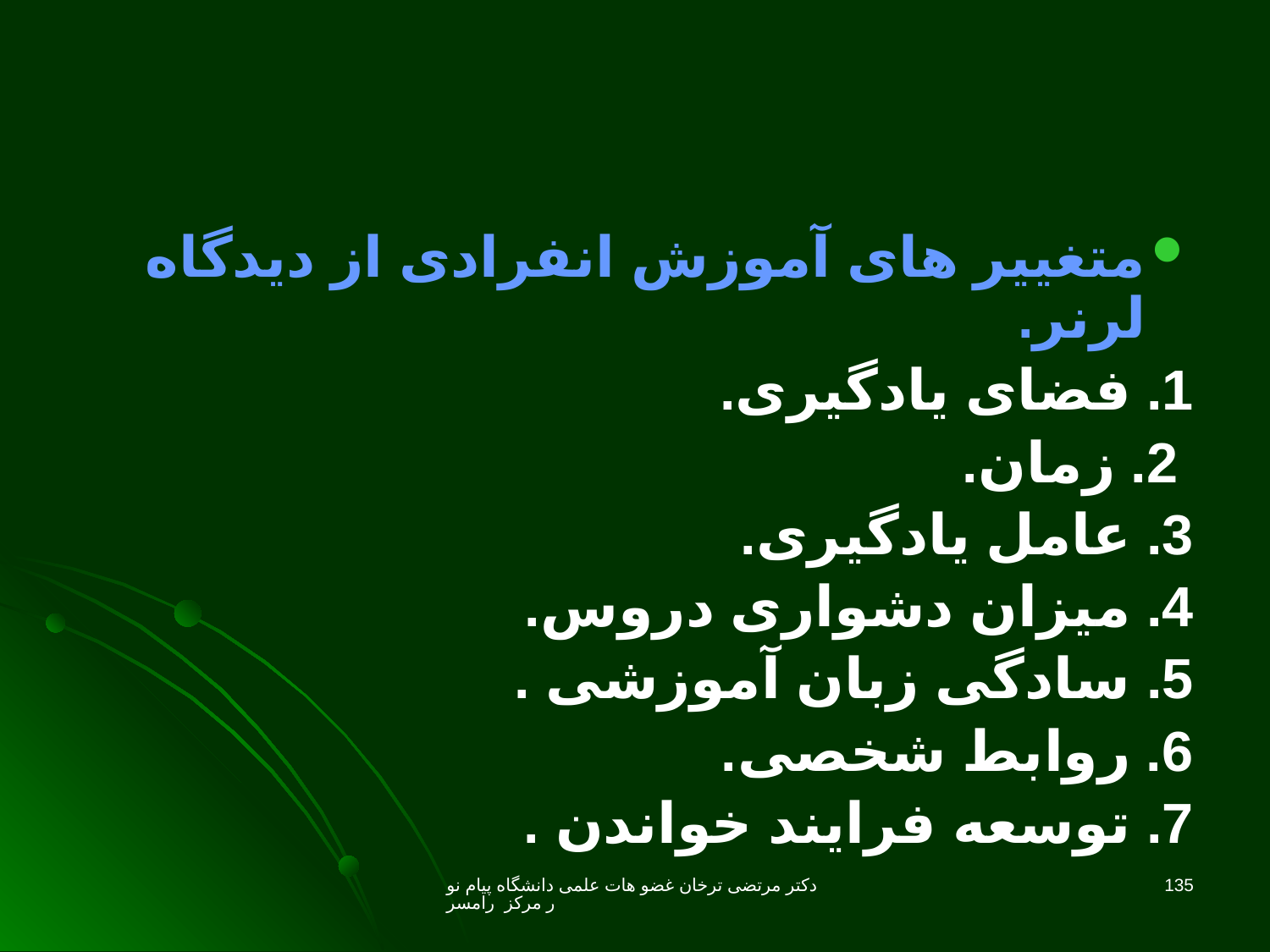

متغییر های آموزش انفرادی از دیدگاه لرنر.
1. فضای یادگیری.
 2. زمان.
3. عامل یادگیری.
4. میزان دشواری دروس.
5. سادگی زبان آموزشی .
6. روابط شخصی.
7. توسعه فرایند خواندن .
دکتر مرتضی ترخان غضو هات علمی دانشگاه پیام نور مرکز رامسر
135